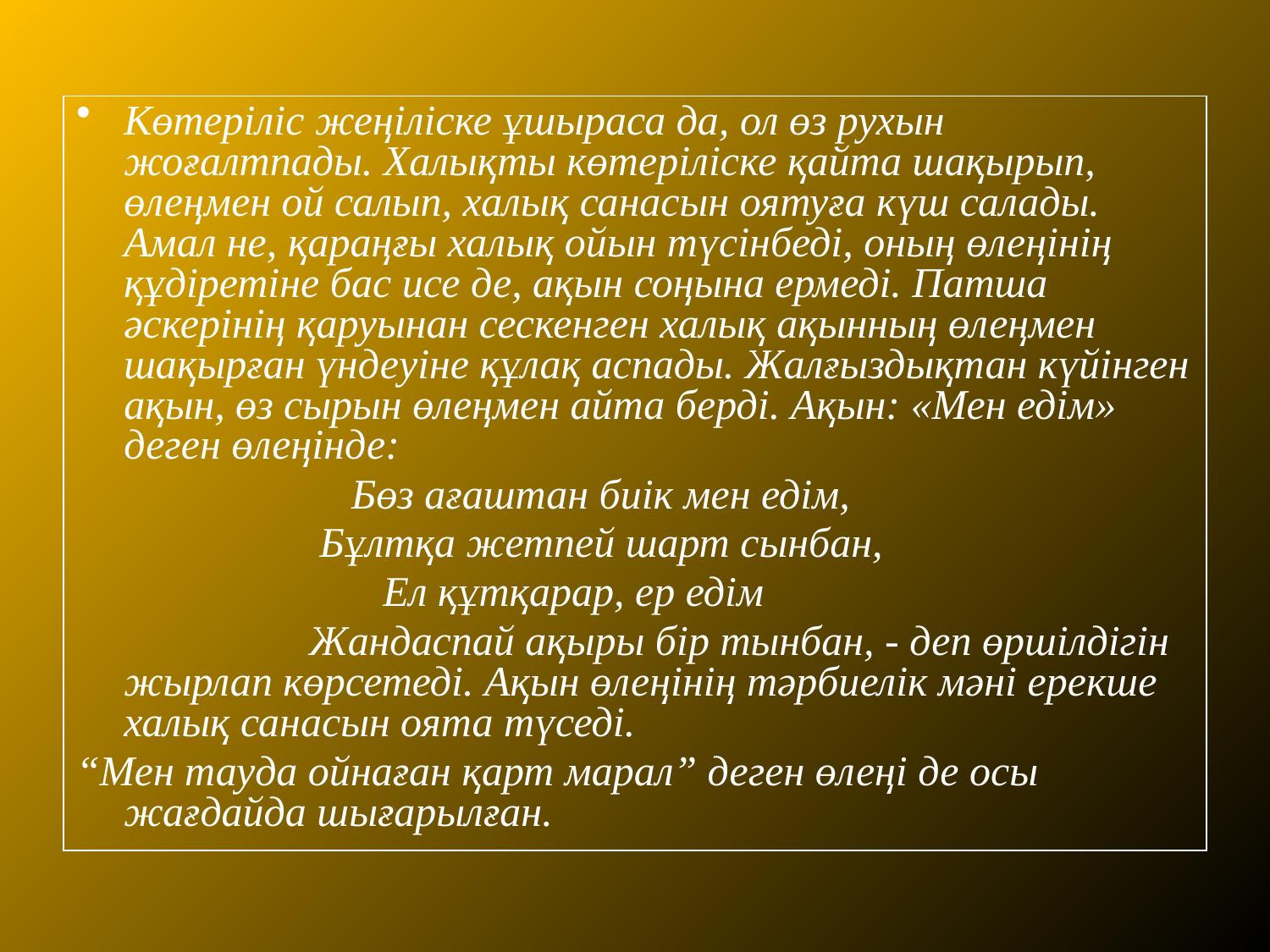

Көтеріліс жеңіліске ұшыраса да, ол өз рухын жоғалтпады. Халықты көтеріліске қайта шақырып, өлеңмен ой салып, халық санасын оятуға күш салады. Амал не, қараңғы халық ойын түсінбеді, оның өлеңінің құдіретіне бас исе де, ақын соңына ермеді. Патша әскерінің қаруынан сескенген халық ақынның өлеңмен шақырған үндеуіне құлақ аспады. Жалғыздықтан күйінген ақын, өз сырын өлеңмен айта берді. Ақын: «Мен едім» деген өлеңінде:
                          Бөз ағаштан биік мен едім,
                       Бұлтқа жетпей шарт сынбан,
                             Ел құтқарар, ер едім
                      Жандаспай ақыры бір тынбан, - деп өршілдігін жырлап көрсетеді. Ақын өлеңінің тәрбиелік мәні ерекше халық санасын оята түседі.
“Мен тауда ойнаған қарт марал” деген өлеңі де осы жағдайда шығарылған.